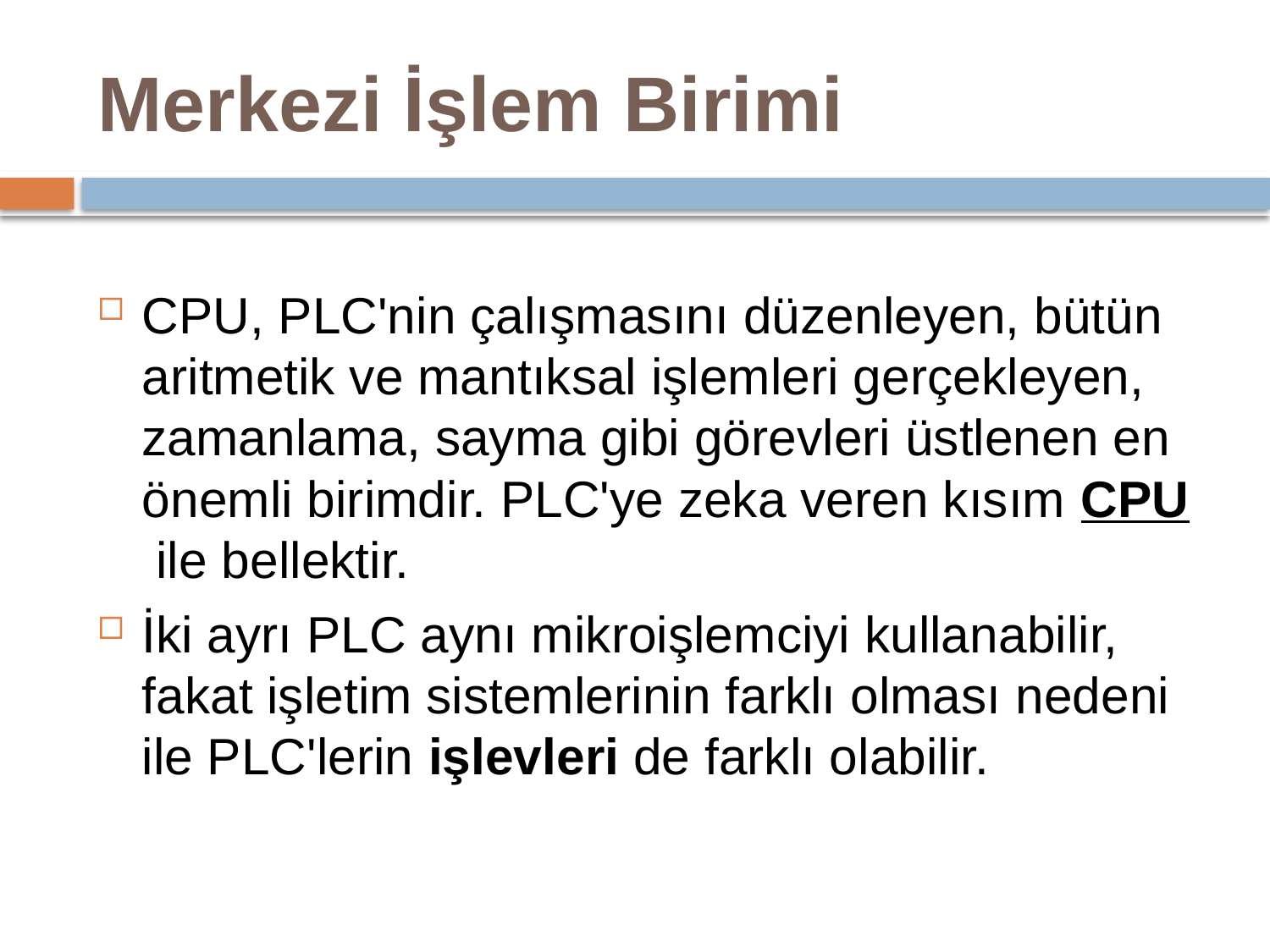

# Merkezi İşlem Birimi
CPU, PLC'nin çalışmasını düzenleyen, bütün aritmetik ve mantıksal işlemleri gerçekleyen, zamanlama, sayma gibi görevleri üstlenen en önemli birimdir. PLC'ye zeka veren kısım CPU ile bellektir.
İki ayrı PLC aynı mikroişlemciyi kullanabilir, fakat işletim sistemlerinin farklı olması nedeni ile PLC'lerin işlevleri de farklı olabilir.